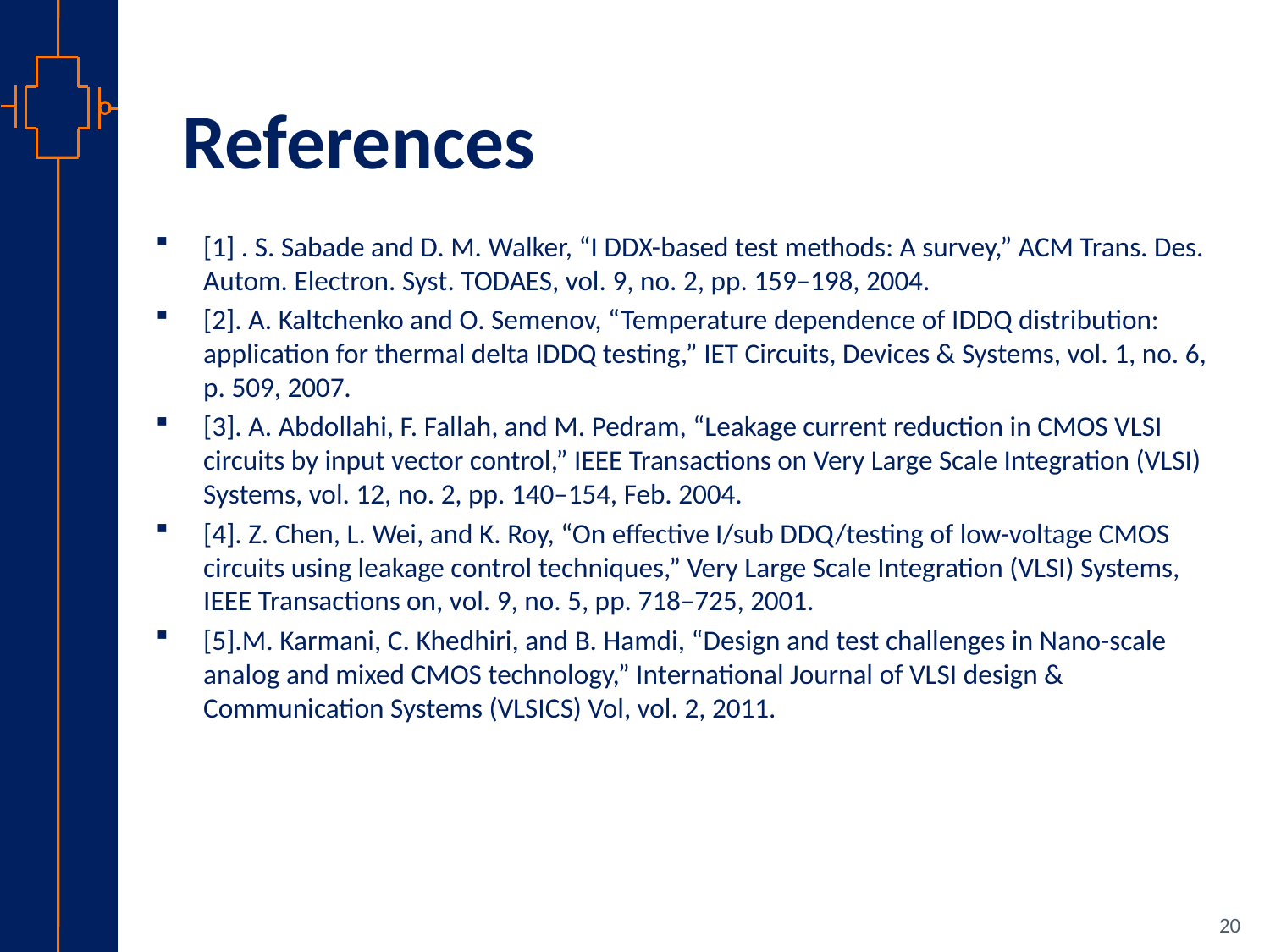

# References
[1] . S. Sabade and D. M. Walker, “I DDX-based test methods: A survey,” ACM Trans. Des. Autom. Electron. Syst. TODAES, vol. 9, no. 2, pp. 159–198, 2004.
[2]. A. Kaltchenko and O. Semenov, “Temperature dependence of IDDQ distribution: application for thermal delta IDDQ testing,” IET Circuits, Devices & Systems, vol. 1, no. 6, p. 509, 2007.
[3]. A. Abdollahi, F. Fallah, and M. Pedram, “Leakage current reduction in CMOS VLSI circuits by input vector control,” IEEE Transactions on Very Large Scale Integration (VLSI) Systems, vol. 12, no. 2, pp. 140–154, Feb. 2004.
[4]. Z. Chen, L. Wei, and K. Roy, “On effective I/sub DDQ/testing of low-voltage CMOS circuits using leakage control techniques,” Very Large Scale Integration (VLSI) Systems, IEEE Transactions on, vol. 9, no. 5, pp. 718–725, 2001.
[5].M. Karmani, C. Khedhiri, and B. Hamdi, “Design and test challenges in Nano-scale analog and mixed CMOS technology,” International Journal of VLSI design & Communication Systems (VLSICS) Vol, vol. 2, 2011.

20